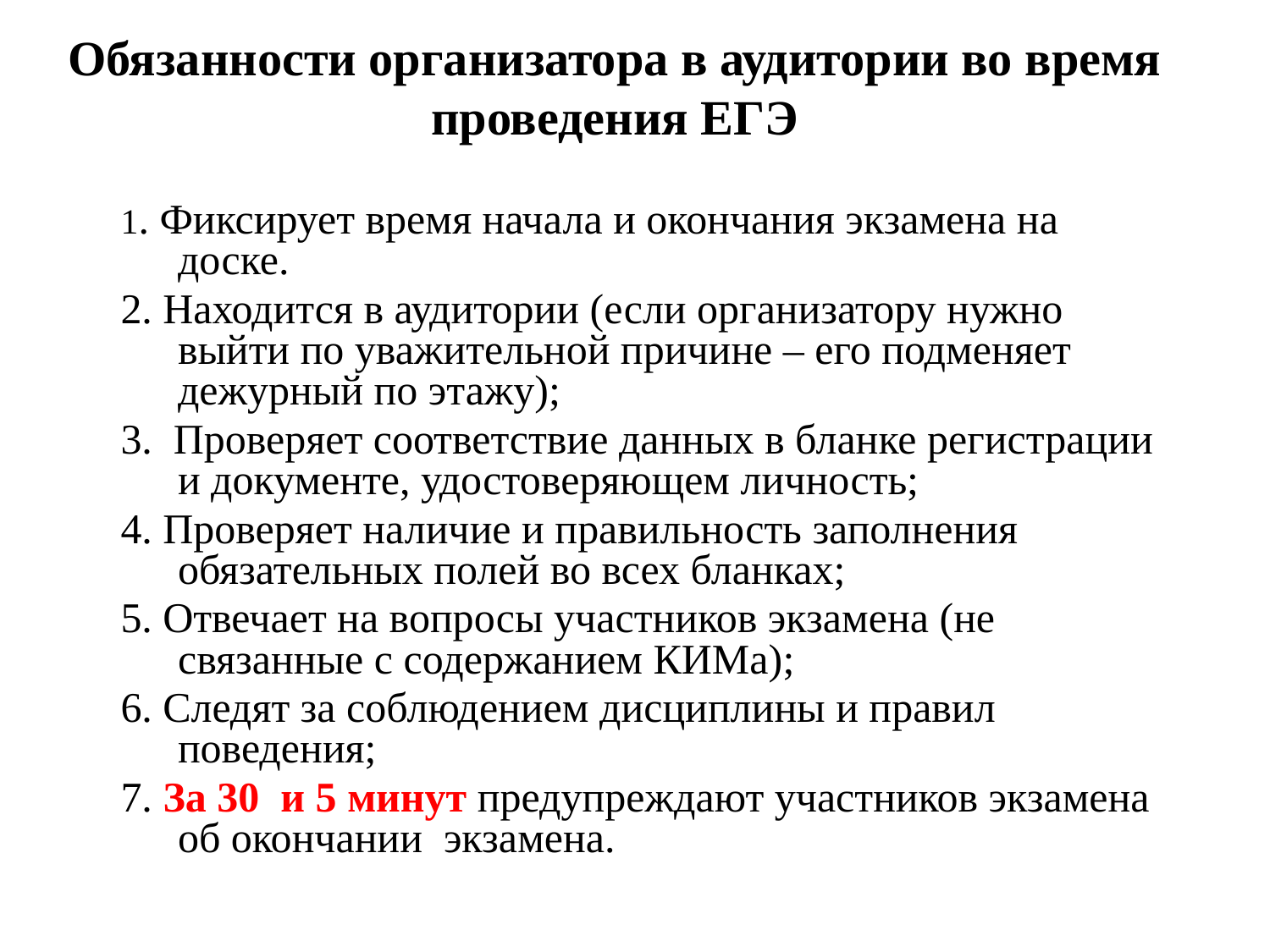

Обязанности организатора в аудитории во время проведения ЕГЭ

1. Фиксирует время начала и окончания экзамена на доске.
2. Находится в аудитории (если организатору нужно выйти по уважительной причине – его подменяет дежурный по этажу);
3.  Проверяет соответствие данных в бланке регистрации и документе, удостоверяющем личность;
4. Проверяет наличие и правильность заполнения обязательных полей во всех бланках;
5. Отвечает на вопросы участников экзамена (не связанные с содержанием КИМа);
6. Следят за соблюдением дисциплины и правил поведения;
7. За 30  и 5 минут предупреждают участников экзамена об окончании  экзамена.